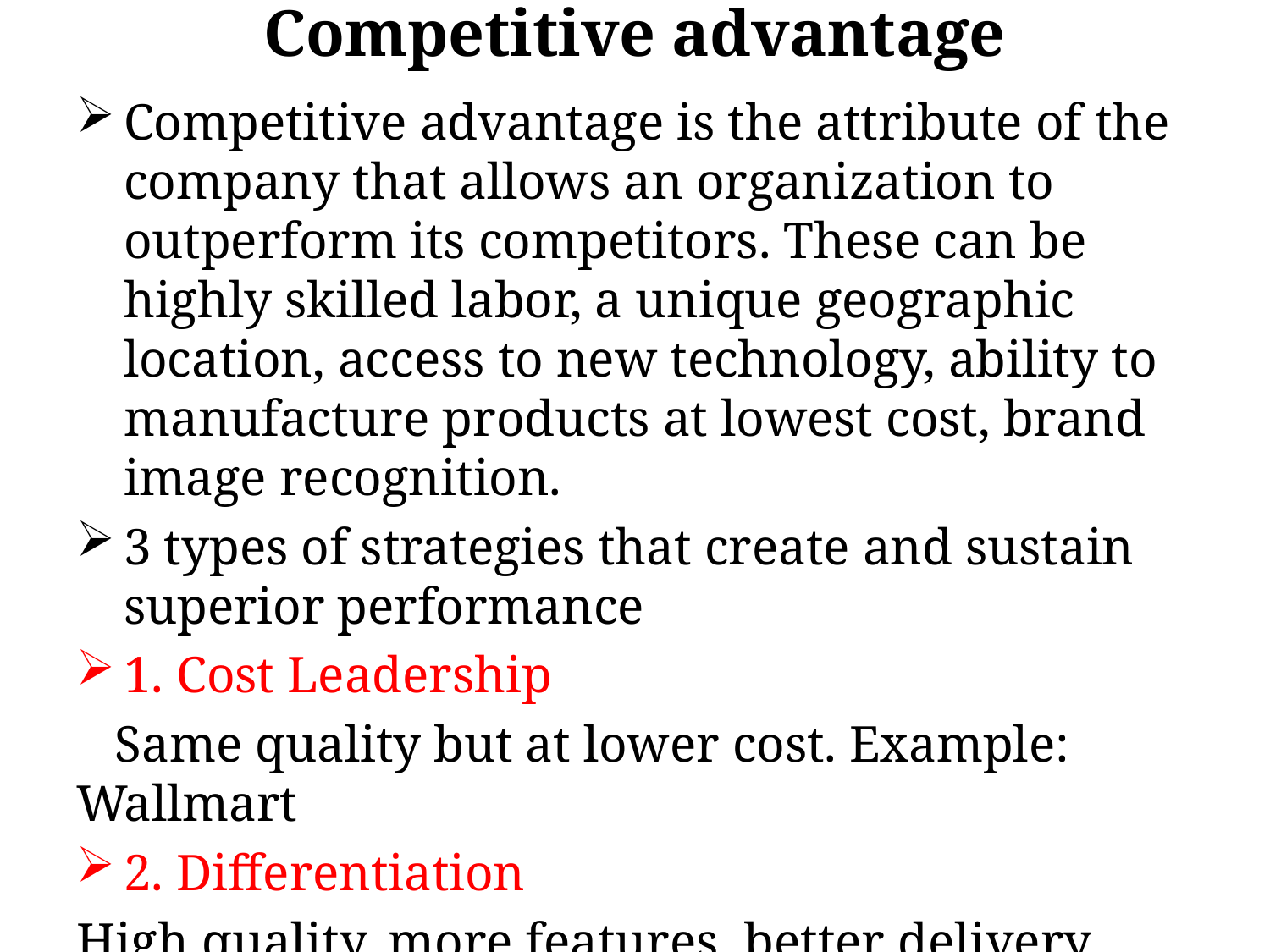

# Competitive advantage
Competitive advantage is the attribute of the company that allows an organization to outperform its competitors. These can be highly skilled labor, a unique geographic location, access to new technology, ability to manufacture products at lowest cost, brand image recognition.
3 types of strategies that create and sustain superior performance
1. Cost Leadership
   Same quality but at lower cost. Example: Wallmart
2. Differentiation
High quality, more features, better delivery
Example: Uber, Careem, Apple